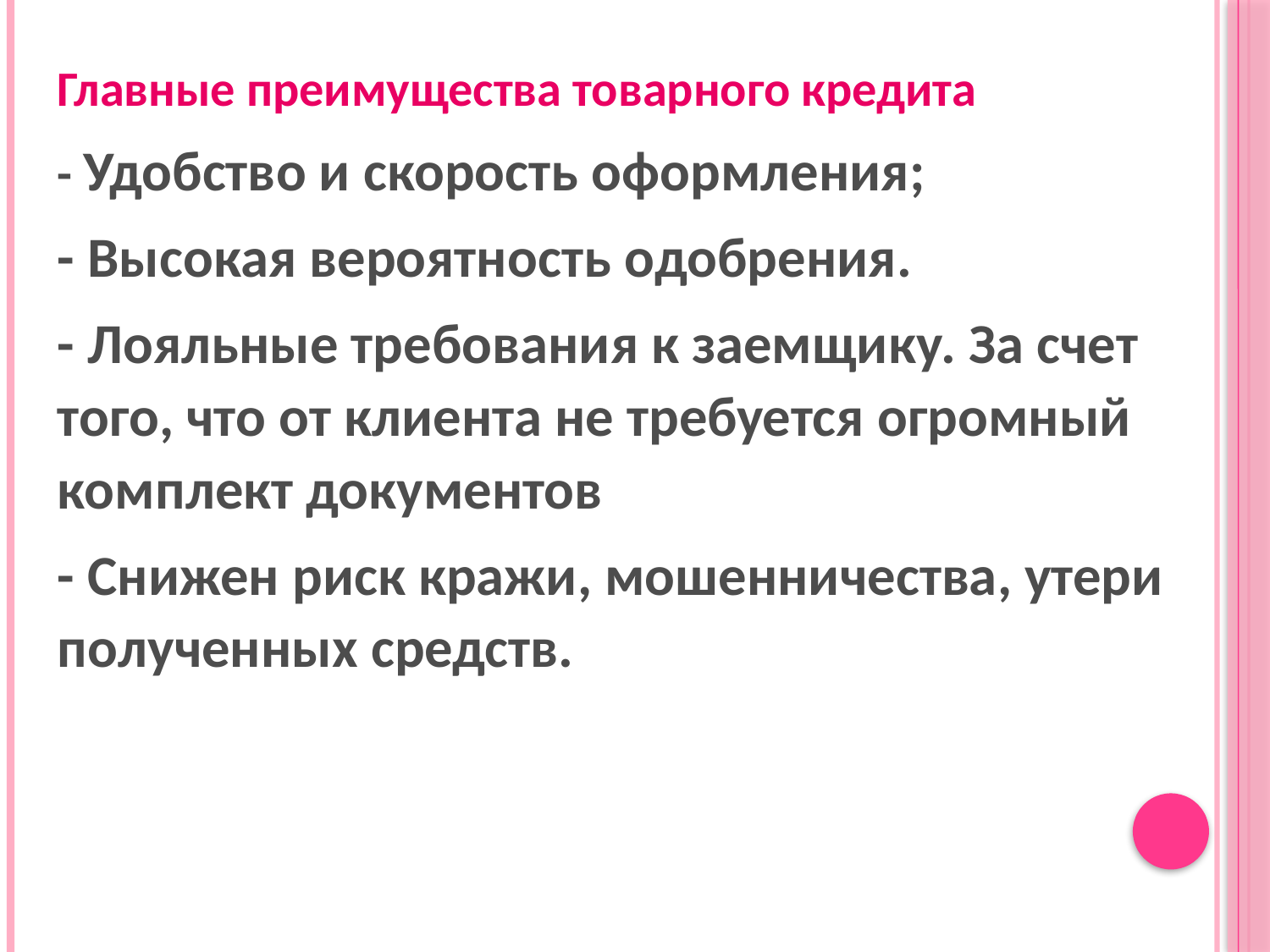

Главные преимущества товарного кредита
- Удобство и скорость оформления;
- Высокая вероятность одобрения.
- Лояльные требования к заемщику. За счет того, что от клиента не требуется огромный комплект документов
- Снижен риск кражи, мошенничества, утери полученных средств.